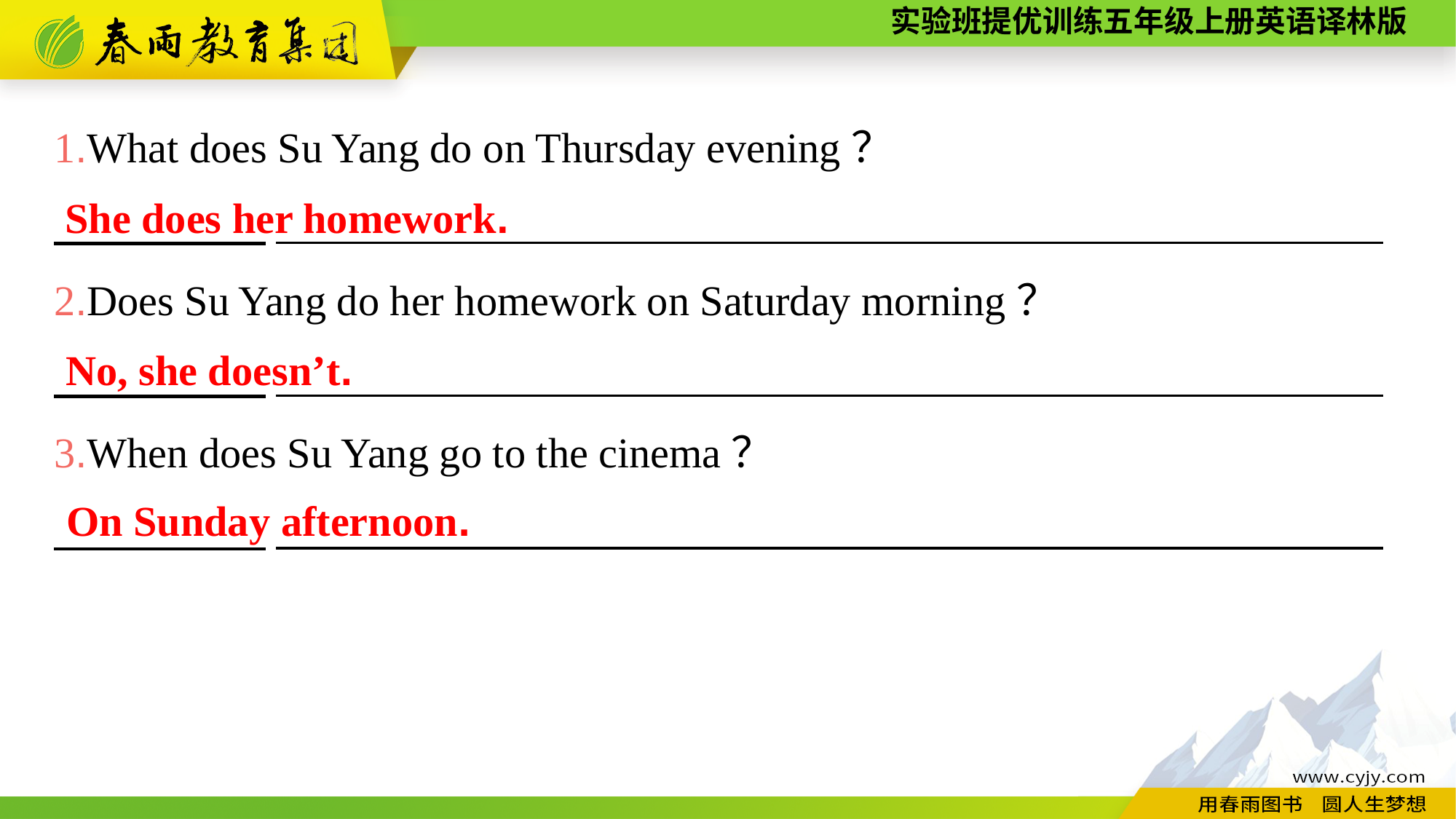

1.What does Su Yang do on Thursday evening？
　　　　　____________________________________________________
2.Does Su Yang do her homework on Saturday morning？
　　　　　____________________________________________________
3.When does Su Yang go to the cinema？
　　　　　____________________________________________________
She does her homework.
No, she doesn’t.
On Sunday afternoon.